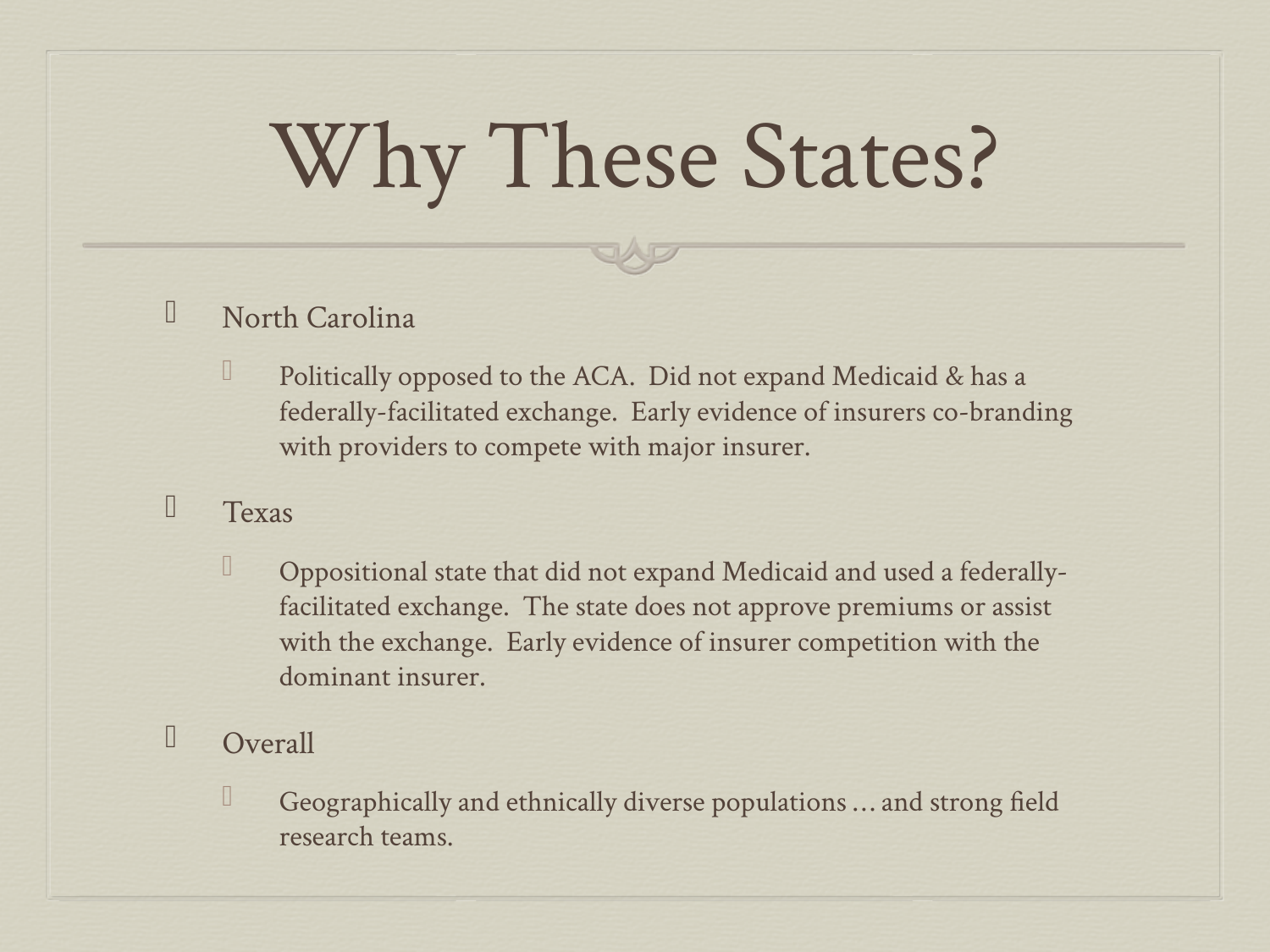

# Why These States?
North Carolina
Politically opposed to the ACA.  Did not expand Medicaid & has a federally-facilitated exchange.  Early evidence of insurers co-branding with providers to compete with major insurer.
Texas
Oppositional state that did not expand Medicaid and used a federally-facilitated exchange.  The state does not approve premiums or assist with the exchange.  Early evidence of insurer competition with the dominant insurer.
Overall
Geographically and ethnically diverse populations … and strong field research teams.